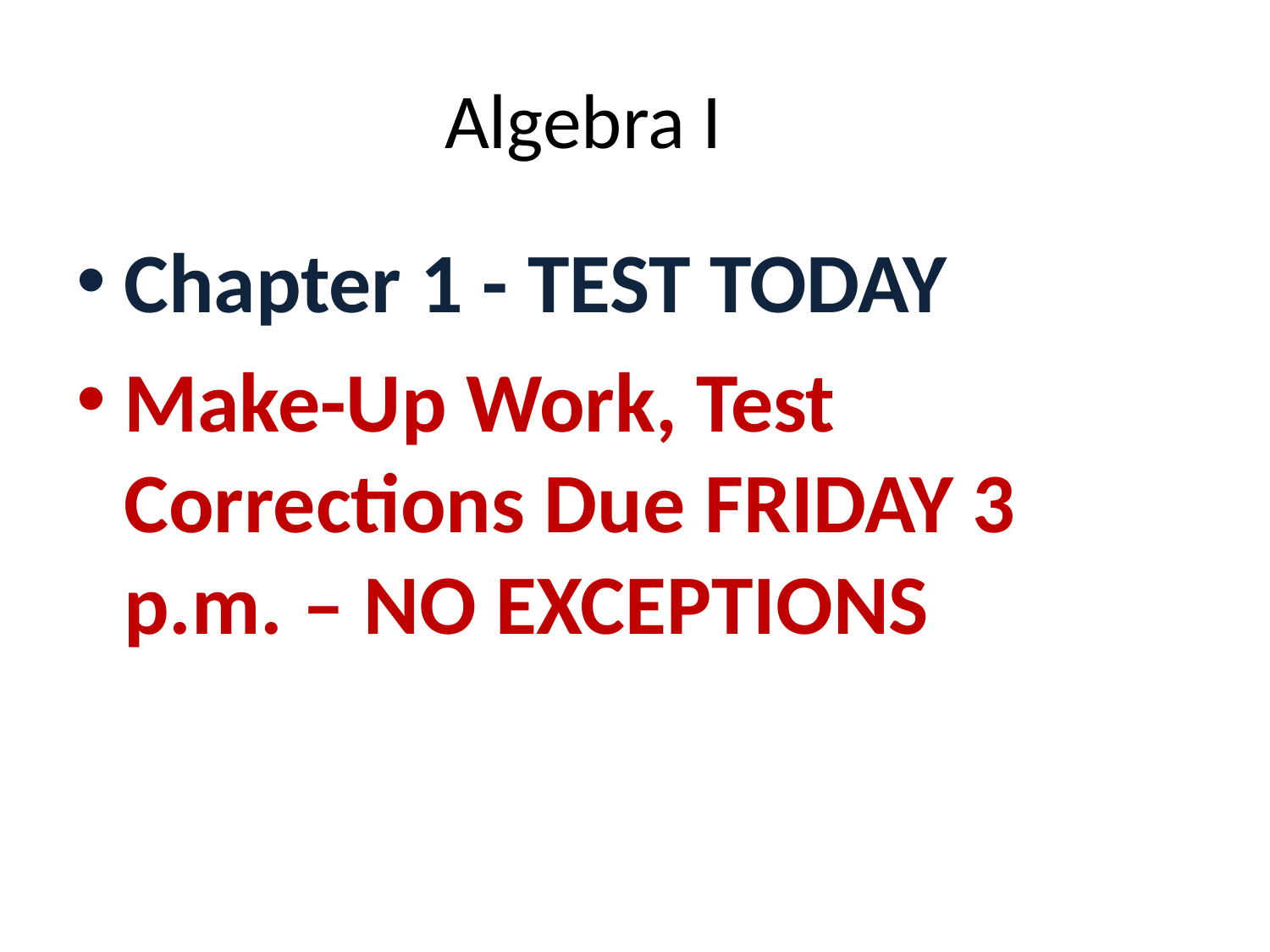

# Algebra I
Chapter 1 - TEST TODAY
Make-Up Work, Test Corrections Due FRIDAY 3 p.m. – NO EXCEPTIONS